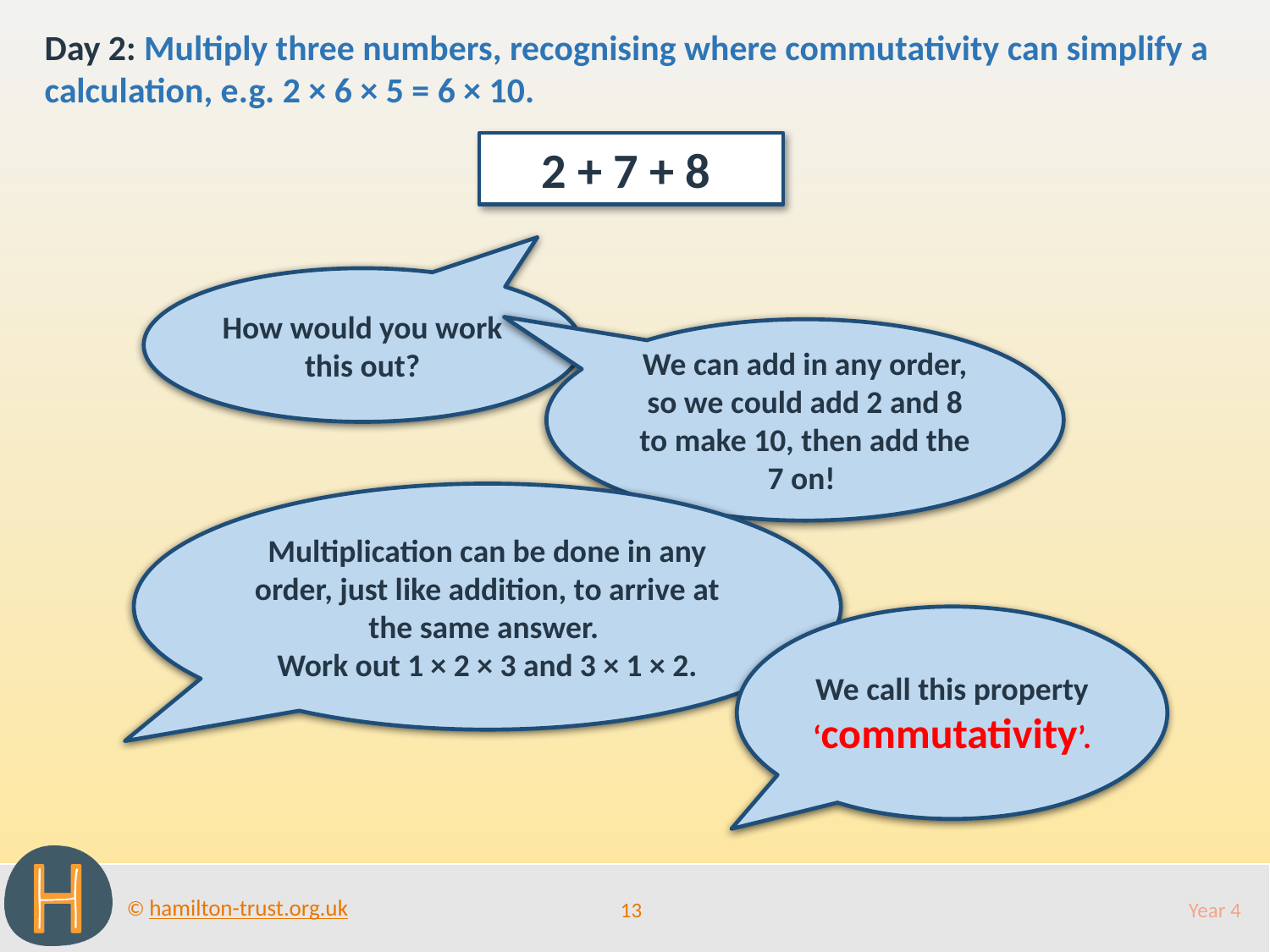

Day 2: Multiply three numbers, recognising where commutativity can simplify a calculation, e.g. 2 × 6 × 5 = 6 × 10.
2 + 7 + 8
How would you work this out?
We can add in any order, so we could add 2 and 8 to make 10, then add the 7 on!
Multiplication can be done in any order, just like addition, to arrive at the same answer.
Work out 1 × 2 × 3 and 3 × 1 × 2.
We call this property ‘commutativity’.
13
Year 4